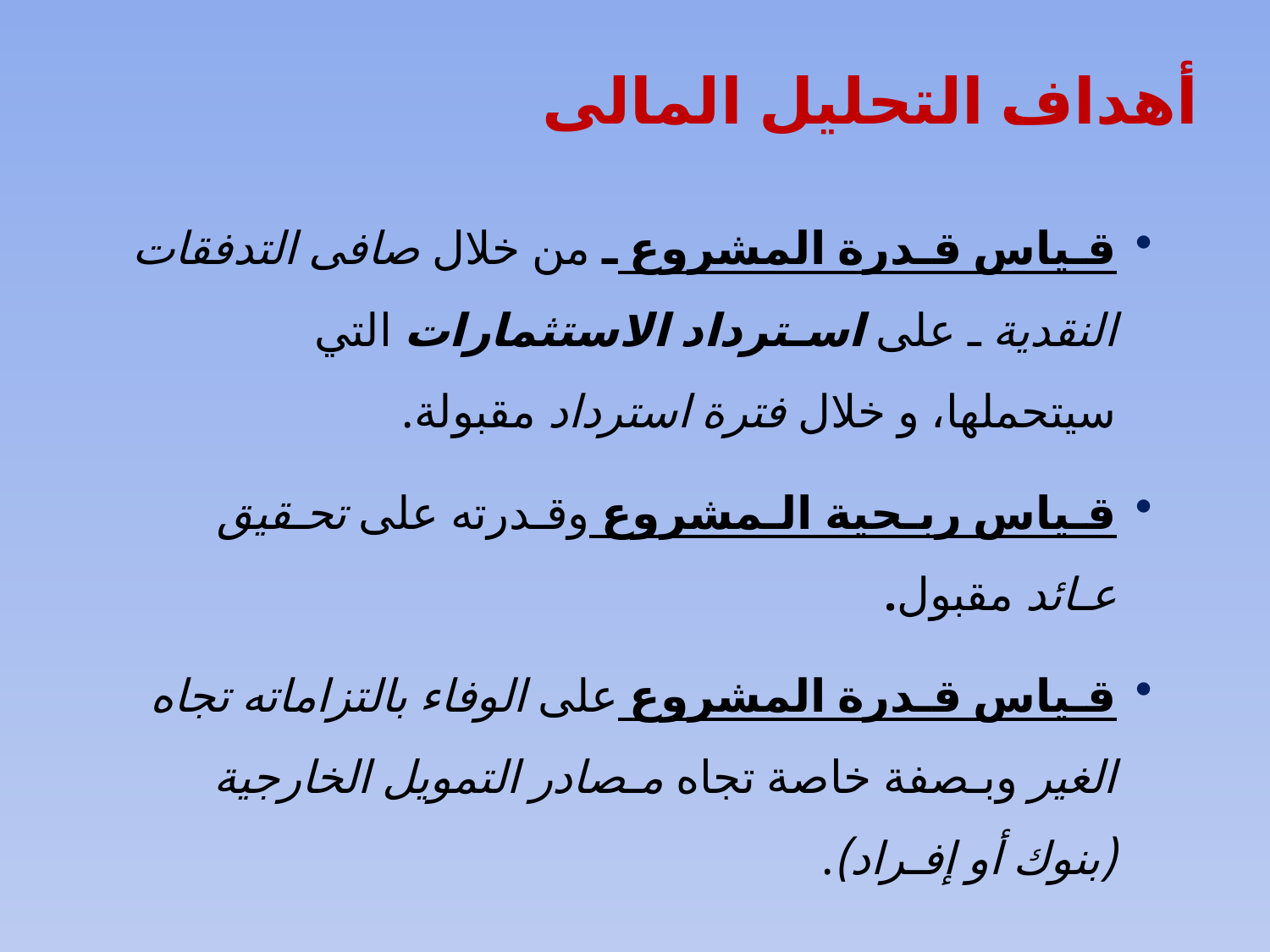

# أهداف التحليل المالى
قـياس قـدرة المشروع ـ من خلال صافى التدفقات النقدية ـ على اسـترداد الاستثمارات التي سيتحملها، و خلال فترة استرداد مقبولة.
قـياس ربـحية الـمشروع وقـدرته على تحـقيق عـائد مقبول.
قـياس قـدرة المشروع على الوفاء بالتزاماته تجاه الغير وبـصفة خاصة تجاه مـصادر التمويل الخارجية (بنوك أو إفـراد).
الدكتور عيسى قداده
52